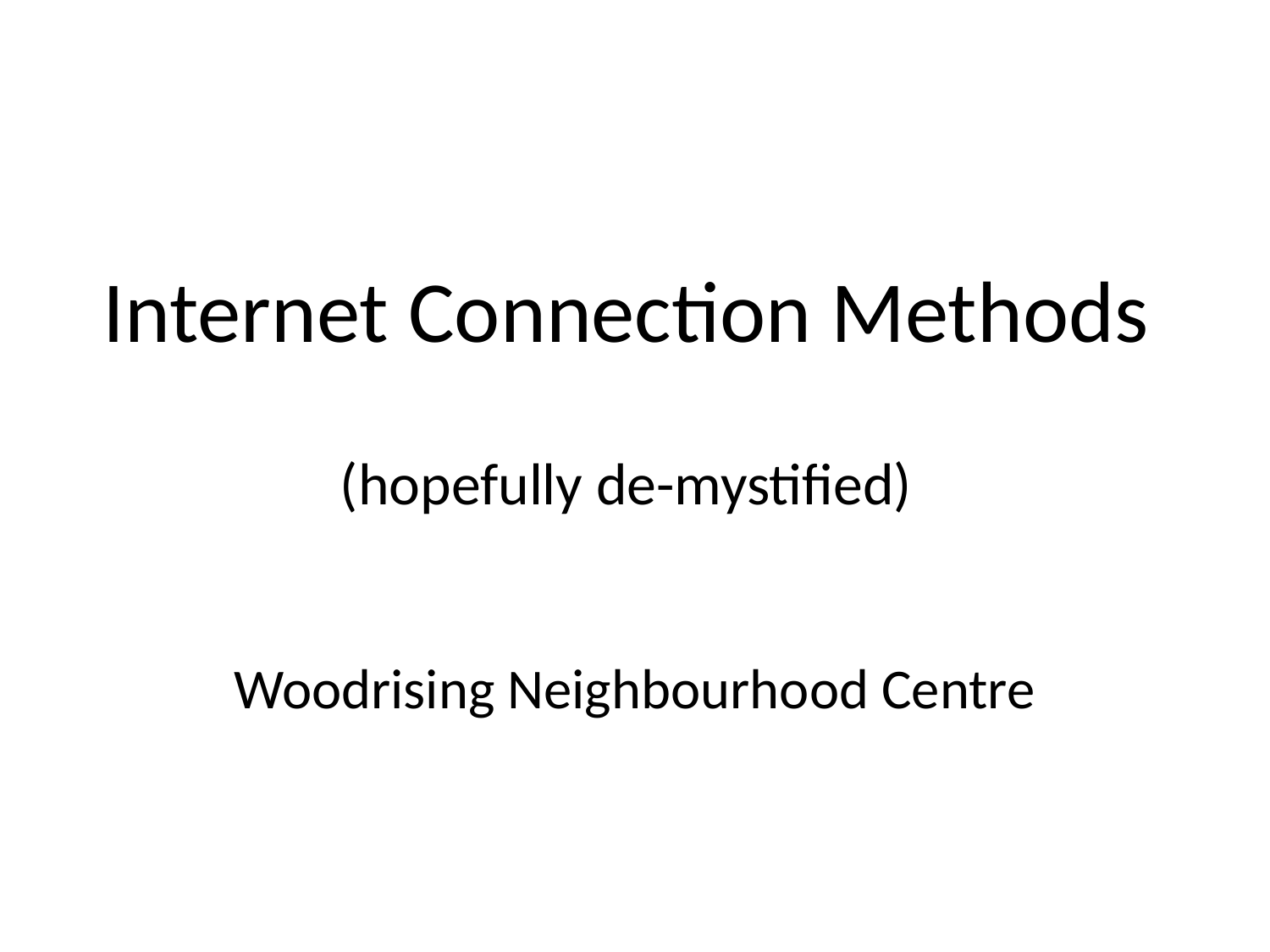

# Internet Connection Methods (hopefully de-mystified)
Woodrising Neighbourhood Centre